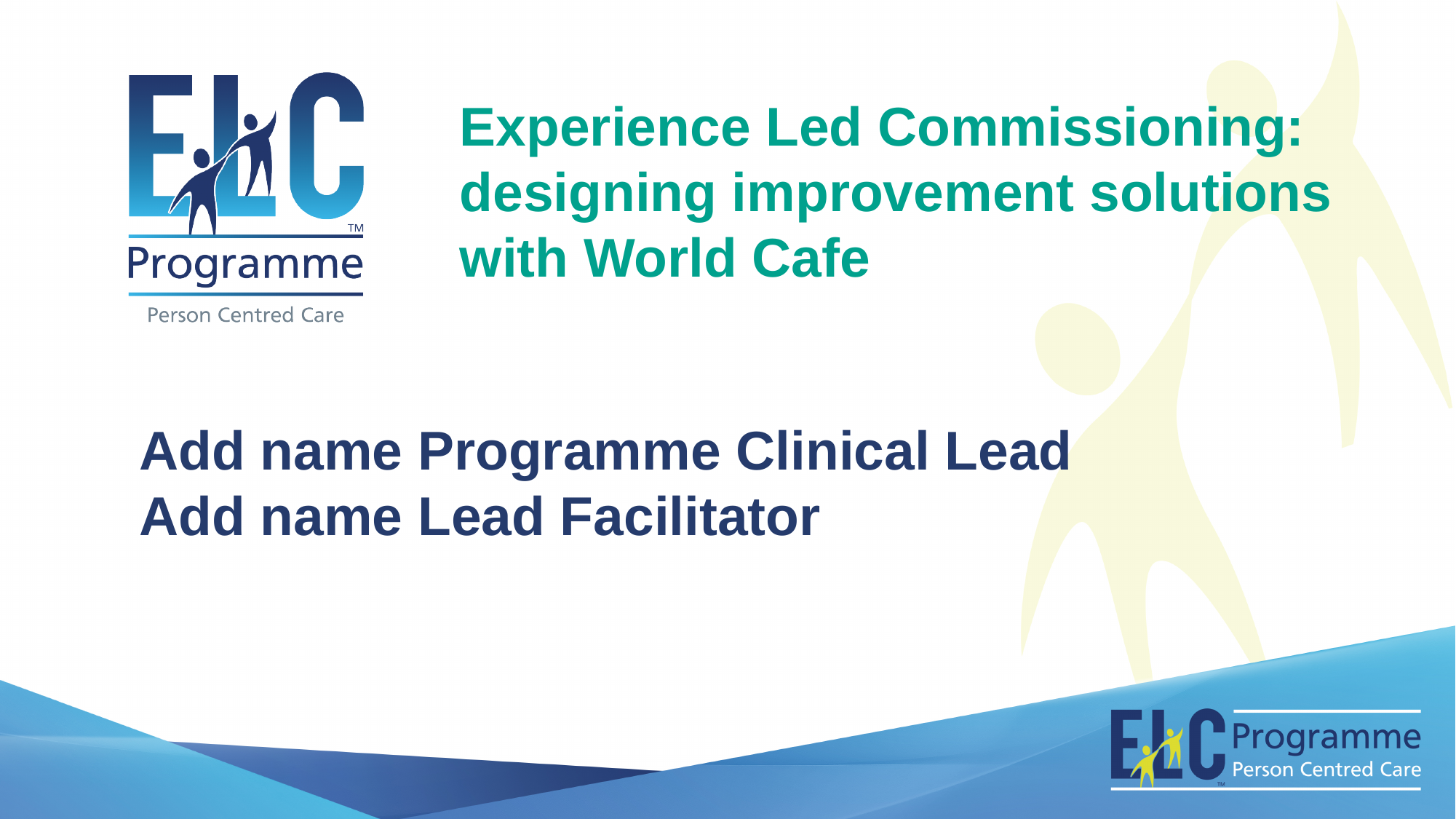

Experience Led Commissioning: designing improvement solutions with World Cafe
Add name Programme Clinical Lead
Add name Lead Facilitator